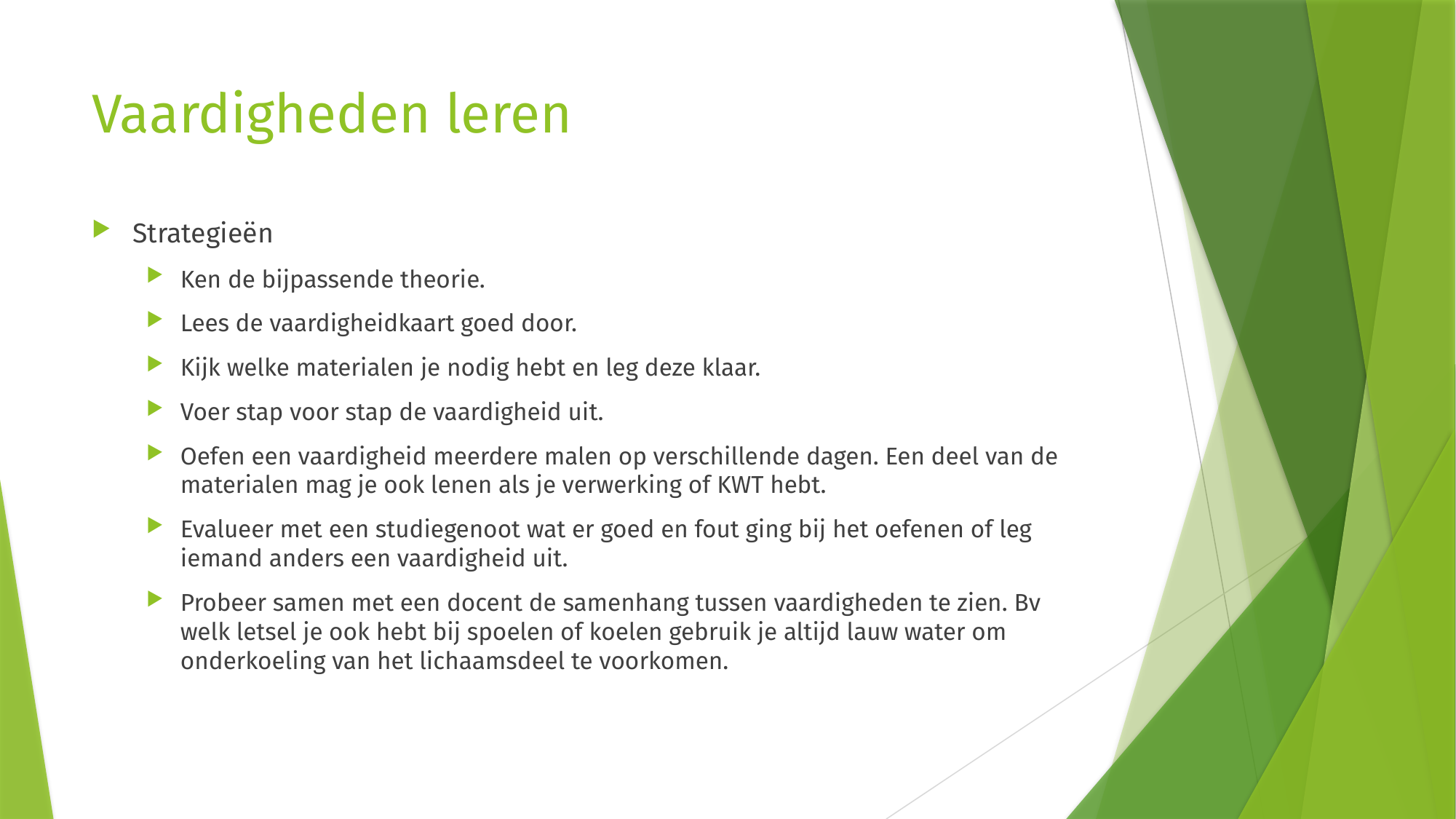

# Vaardigheden leren
Strategieën
Ken de bijpassende theorie.
Lees de vaardigheidkaart goed door.
Kijk welke materialen je nodig hebt en leg deze klaar.
Voer stap voor stap de vaardigheid uit.
Oefen een vaardigheid meerdere malen op verschillende dagen. Een deel van de materialen mag je ook lenen als je verwerking of KWT hebt.
Evalueer met een studiegenoot wat er goed en fout ging bij het oefenen of leg iemand anders een vaardigheid uit.
Probeer samen met een docent de samenhang tussen vaardigheden te zien. Bv welk letsel je ook hebt bij spoelen of koelen gebruik je altijd lauw water om onderkoeling van het lichaamsdeel te voorkomen.